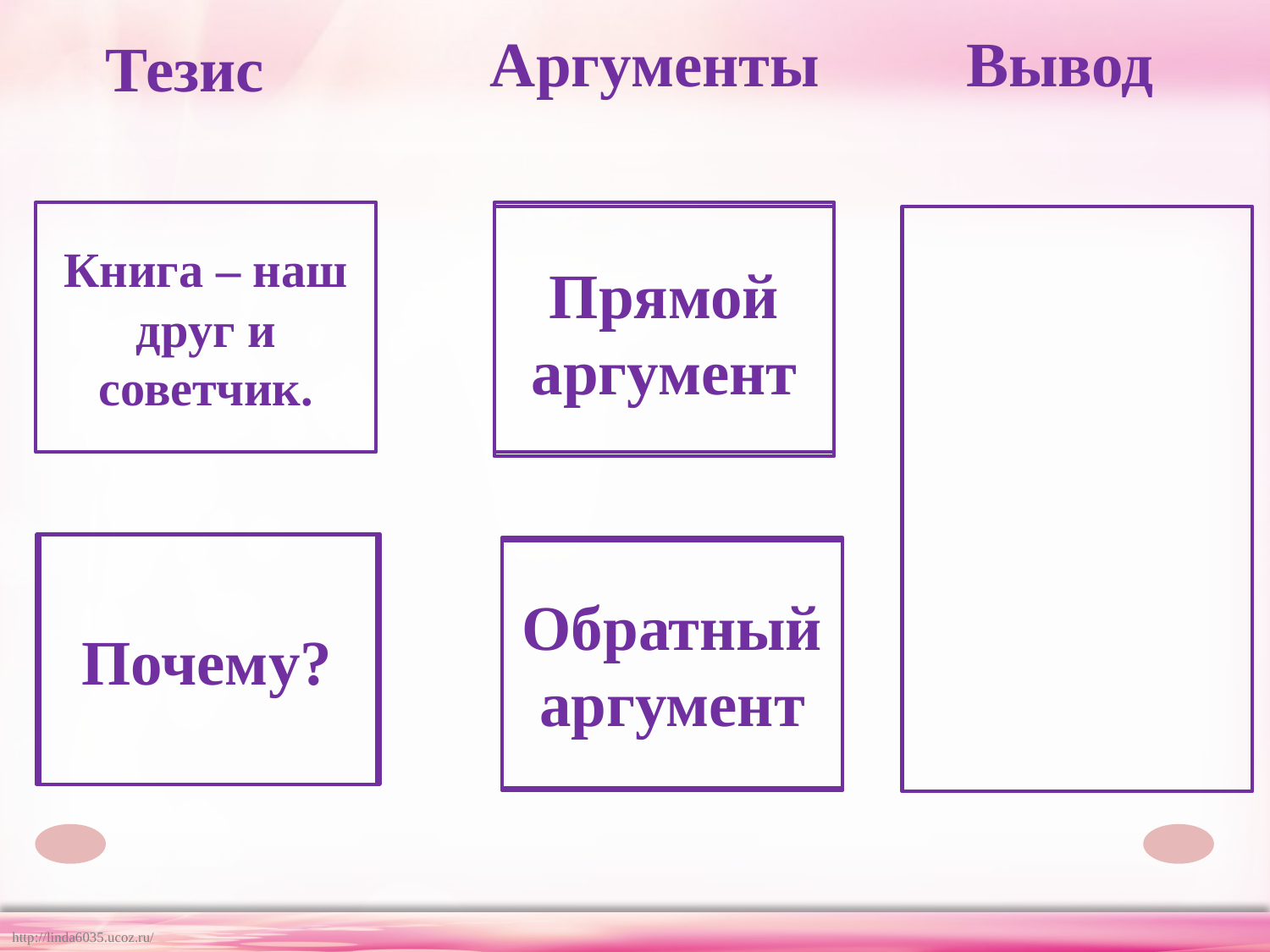

Аргументы
Вывод
Тезис
Книга – наш друг и советчик.

Прямой аргумент

Почему?

Обратный аргумент